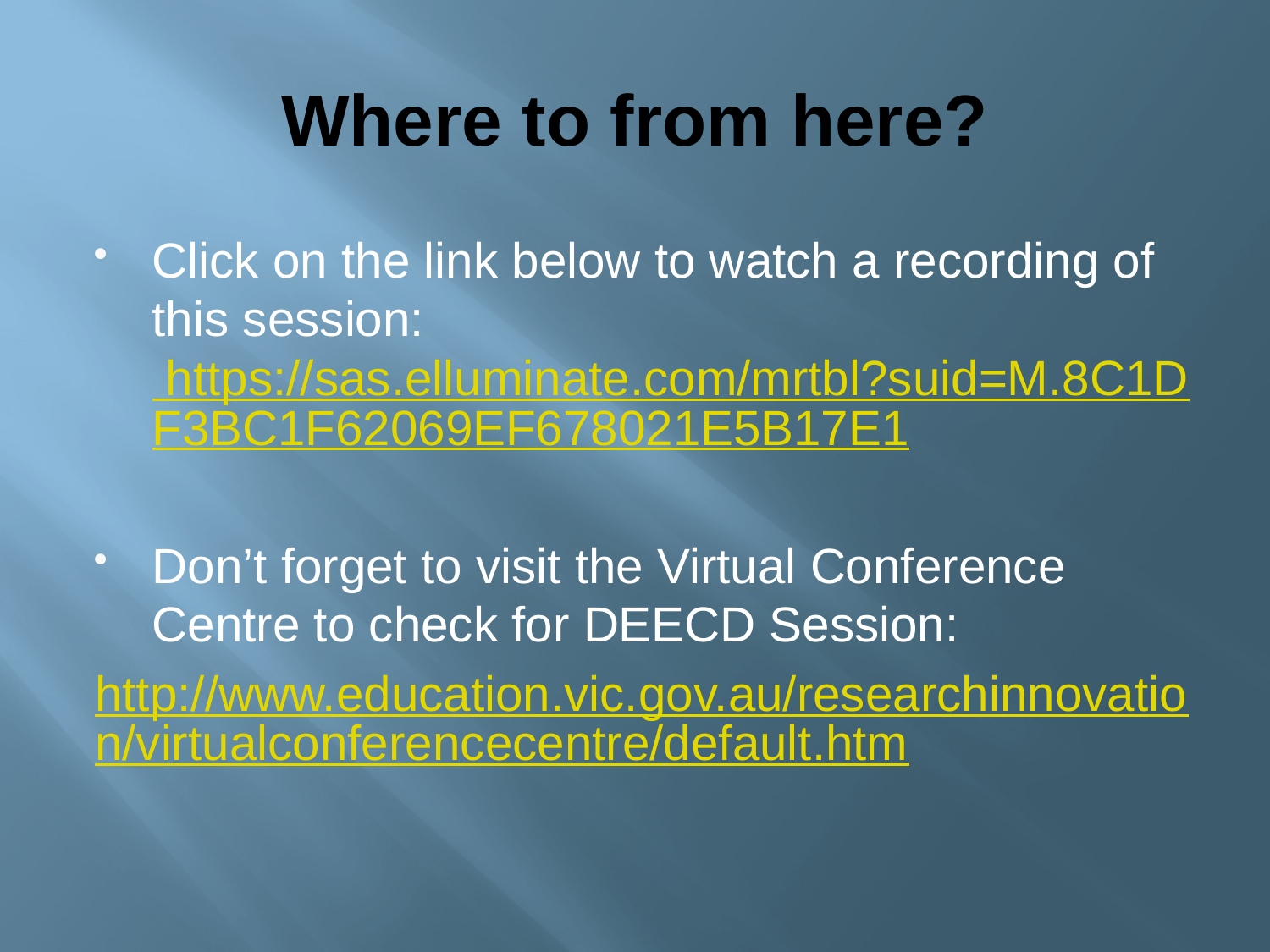

# Where to from here?
Click on the link below to watch a recording of this session:
 https://sas.elluminate.com/mrtbl?suid=M.8C1DF3BC1F62069EF678021E5B17E1

Don’t forget to visit the Virtual Conference Centre to check for DEECD Session:
http://www.education.vic.gov.au/researchinnovation/virtualconferencecentre/default.htm